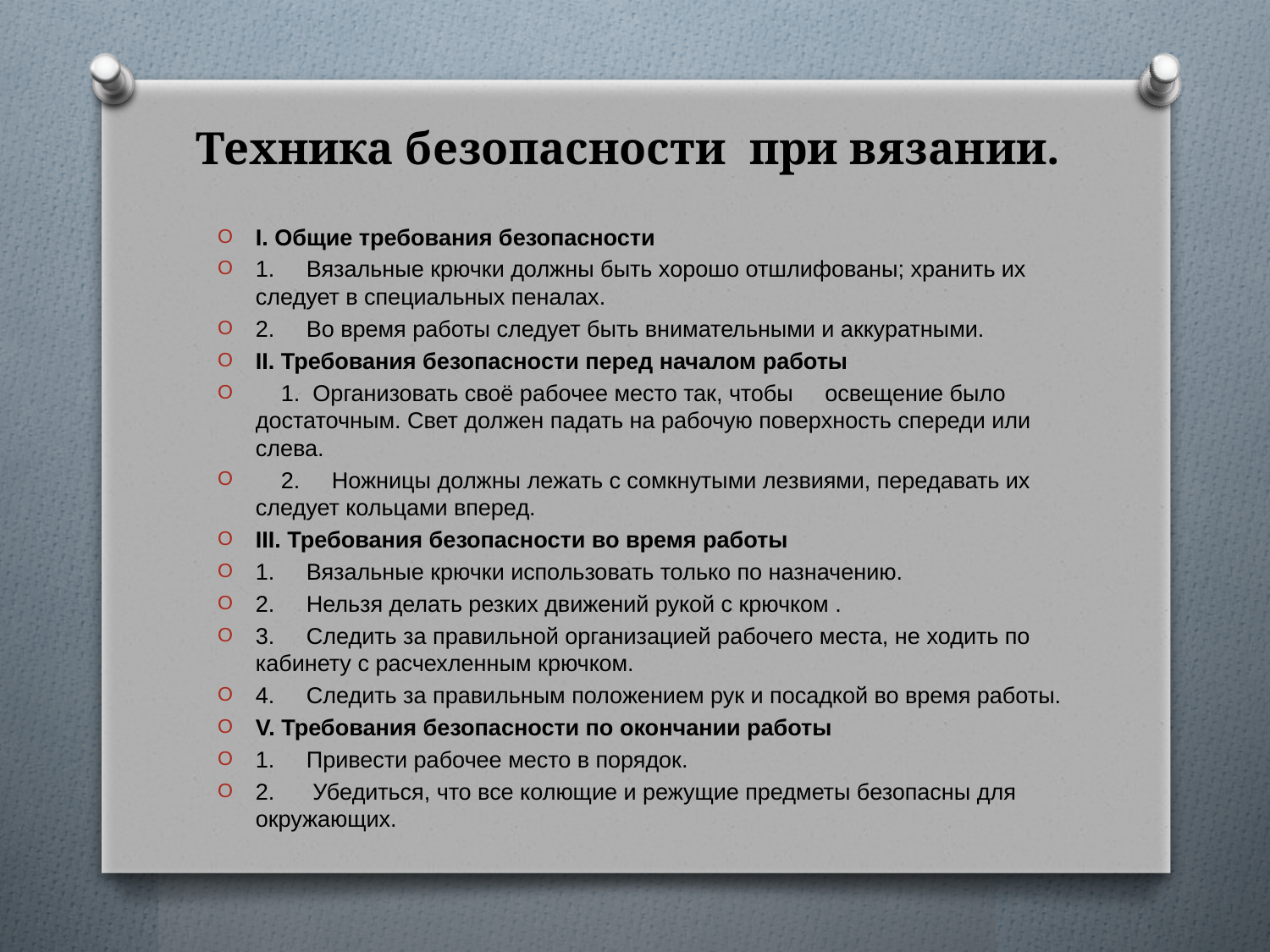

# Техника безопасности  при вязании.
I. Общие требования безопасности
1.     Вязальные крючки должны быть хорошо отшлифованы; хранить их следует в специальных пеналах.
2.     Во время работы следует быть внимательными и аккуратными.
II. Требования безопасности перед началом работы
    1.  Организовать своё рабочее место так, чтобы     освещение было достаточным. Свет должен падать на рабочую поверхность спереди или слева.
    2.     Ножницы должны лежать с сомкнутыми лезвиями, передавать их следует кольцами вперед.
III. Требования безопасности во время работы
1.     Вязальные крючки использовать только по назначению.
2.     Нельзя делать резких движений рукой с крючком .
3.     Следить за правильной организацией рабочего места, не ходить по кабинету с расчехленным крючком.
4.     Следить за правильным положением рук и посадкой во время работы.
V. Требования безопасности по окончании работы
1.     Привести рабочее место в порядок.
2.      Убедиться, что все колющие и режущие предметы безопасны для окружающих.